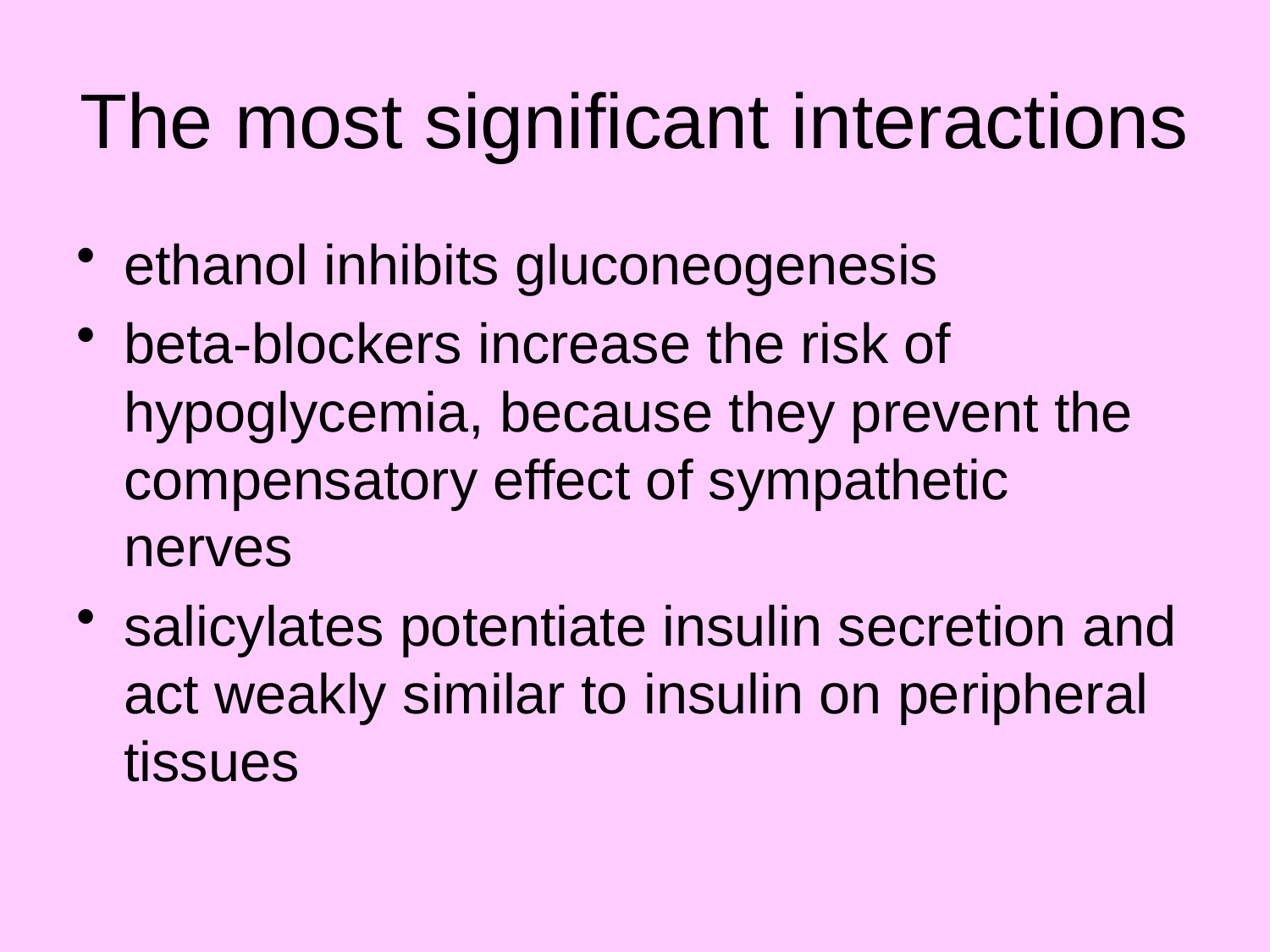

# The most significant interactions
ethanol inhibits gluconeogenesis
beta-blockers increase the risk of hypoglycemia, because they prevent the compensatory effect of sympathetic nerves
salicylates potentiate insulin secretion and act weakly similar to insulin on peripheral tissues